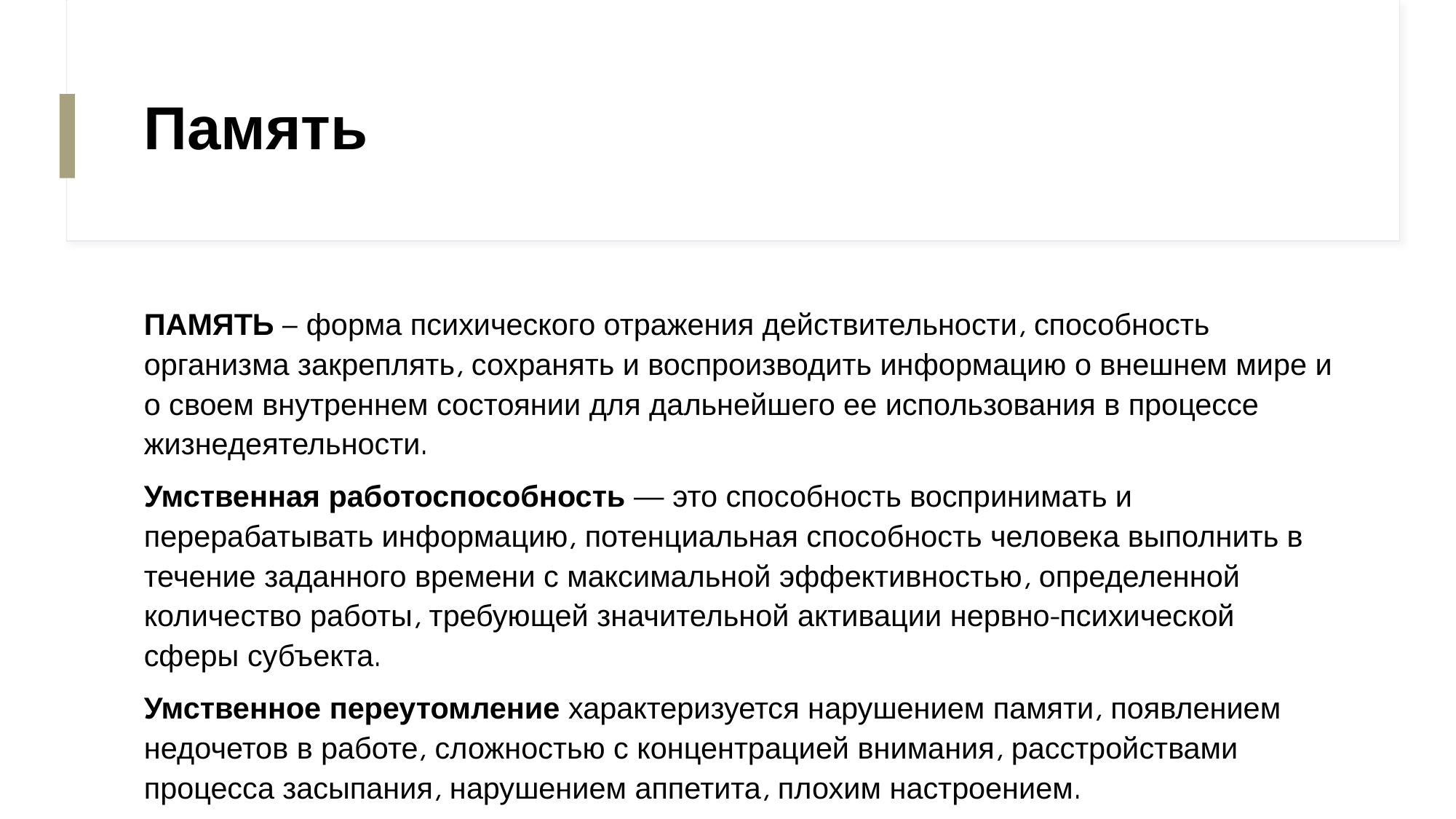

# Память
ПАМЯТЬ – форма психического отражения действительности, способность организма закреплять, сохранять и воспроизводить информацию о внешнем мире и о своем внутреннем состоянии для дальнейшего ее использования в процессе жизнедеятельности.
Умственная работоспособность — это способность воспринимать и перерабатывать информацию, потенциальная способность человека выполнить в течение заданного времени с максимальной эффективностью, определенной количество работы, требующей значительной активации нервно-психической сферы субъекта.
Умственное переутомление характеризуется нарушением памяти, появлением недочетов в работе, сложностью с концентрацией внимания, расстройствами процесса засыпания, нарушением аппетита, плохим настроением.